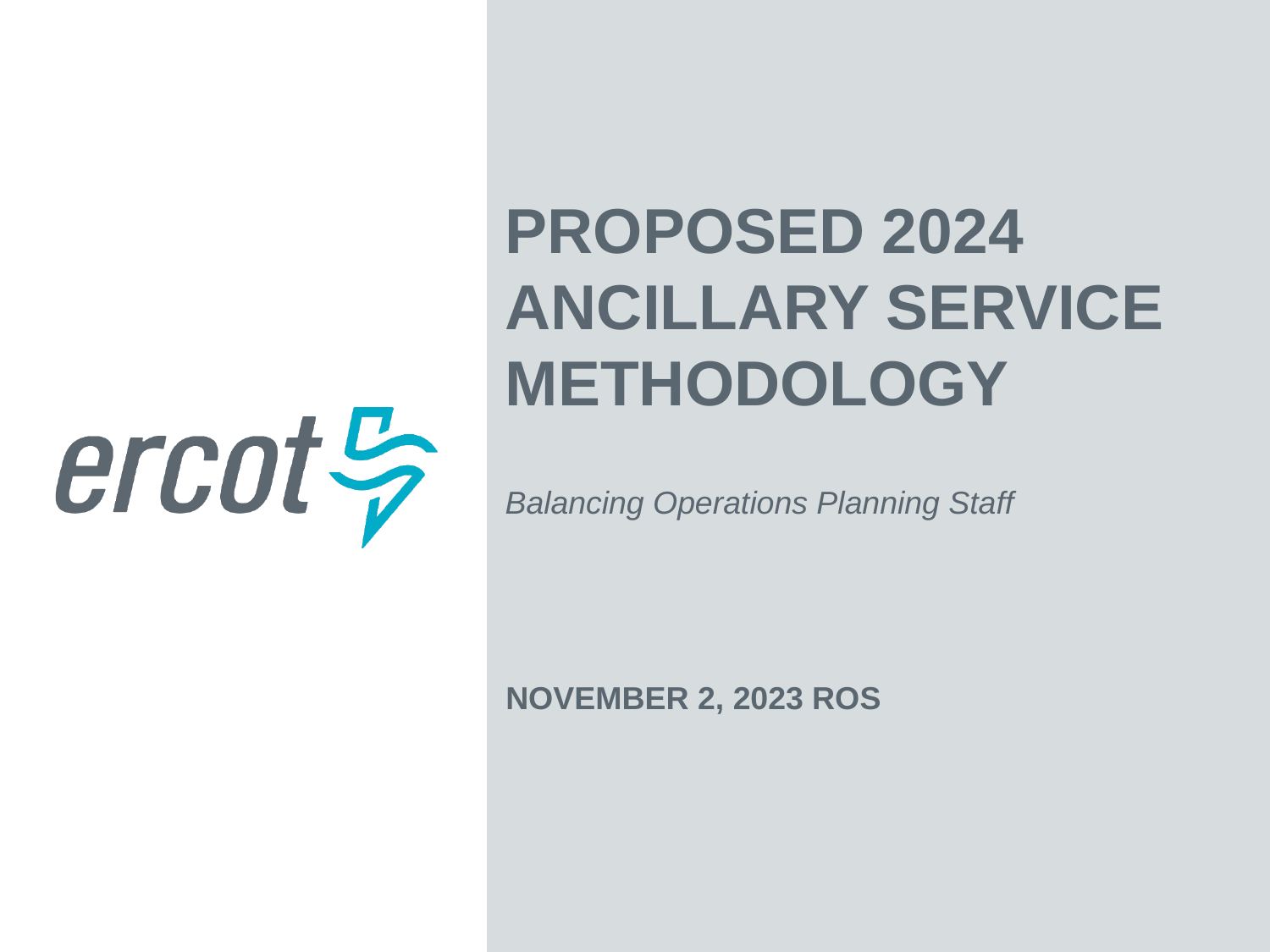

Proposed 2024 Ancillary Service Methodology
Balancing Operations Planning Staff

November 2, 2023 ROS